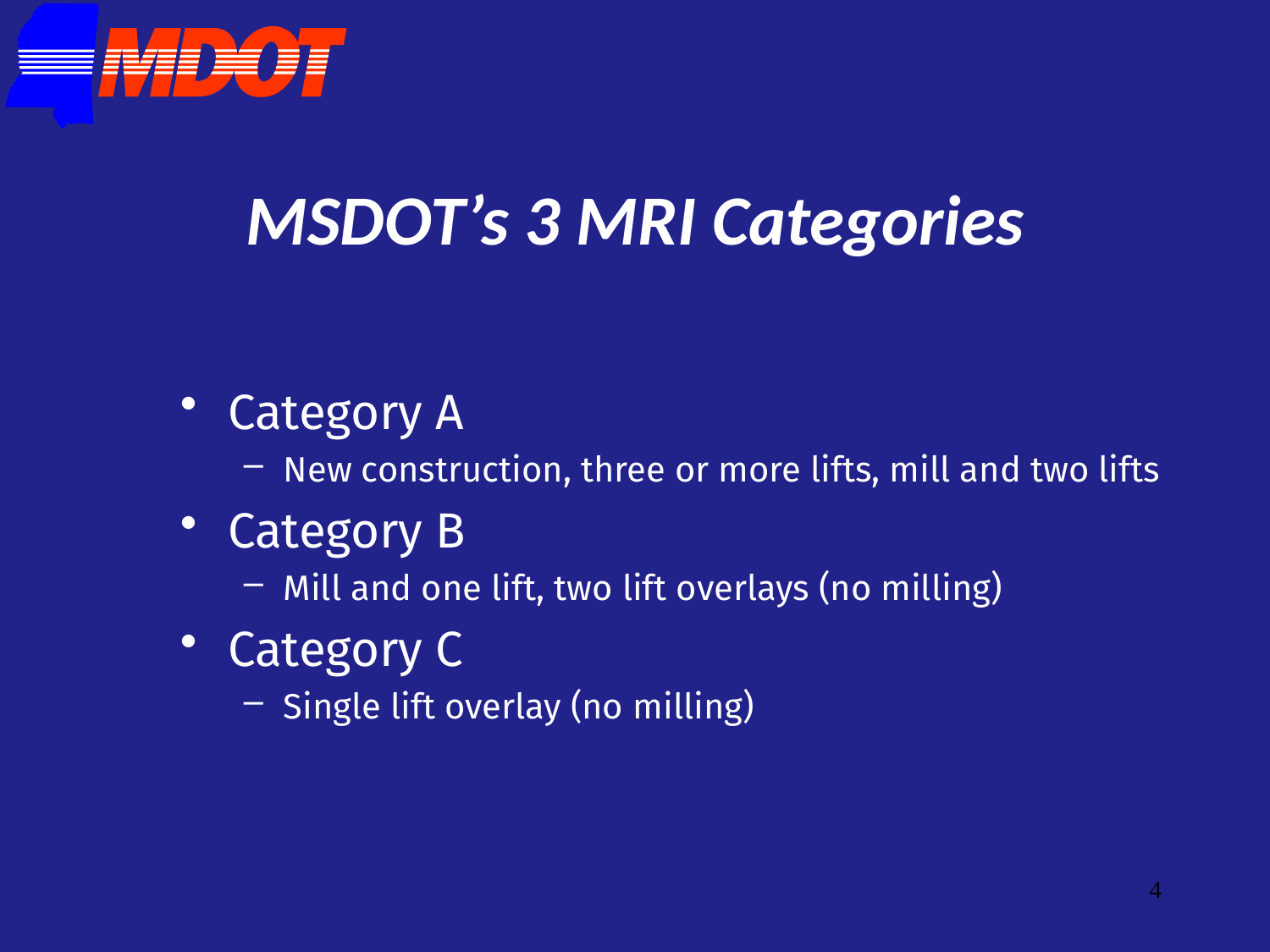

# MSDOT’s 3 MRI Categories

Category A
New construction, three or more lifts, mill and two lifts
Category B
Mill and one lift, two lift overlays (no milling)
Category C
Single lift overlay (no milling)
4